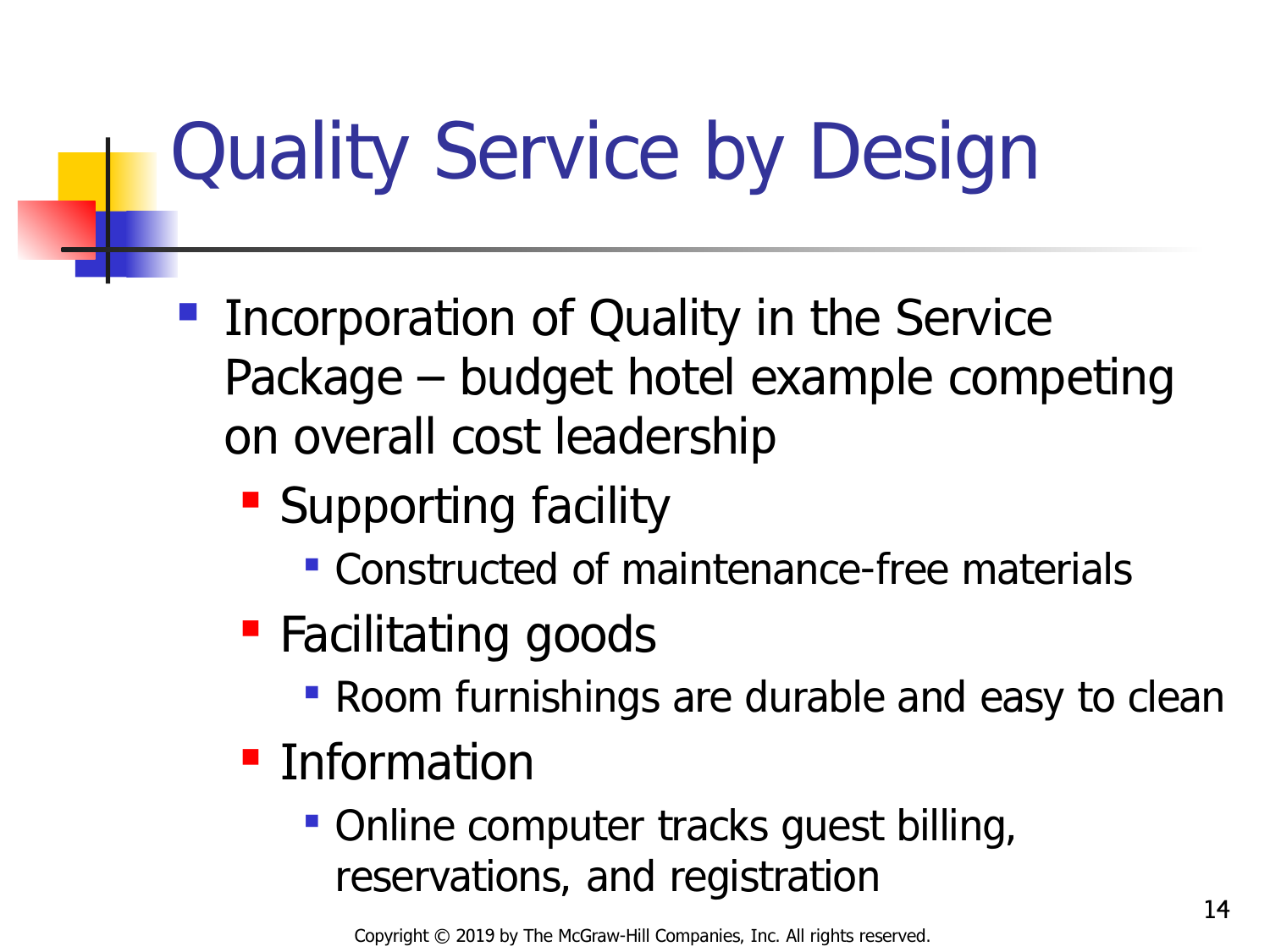

# Quality Service by Design
Incorporation of Quality in the Service Package – budget hotel example competing on overall cost leadership
Supporting facility
Constructed of maintenance-free materials
Facilitating goods
Room furnishings are durable and easy to clean
Information
Online computer tracks guest billing, reservations, and registration
14
Copyright © 2019 by The McGraw-Hill Companies, Inc. All rights reserved.